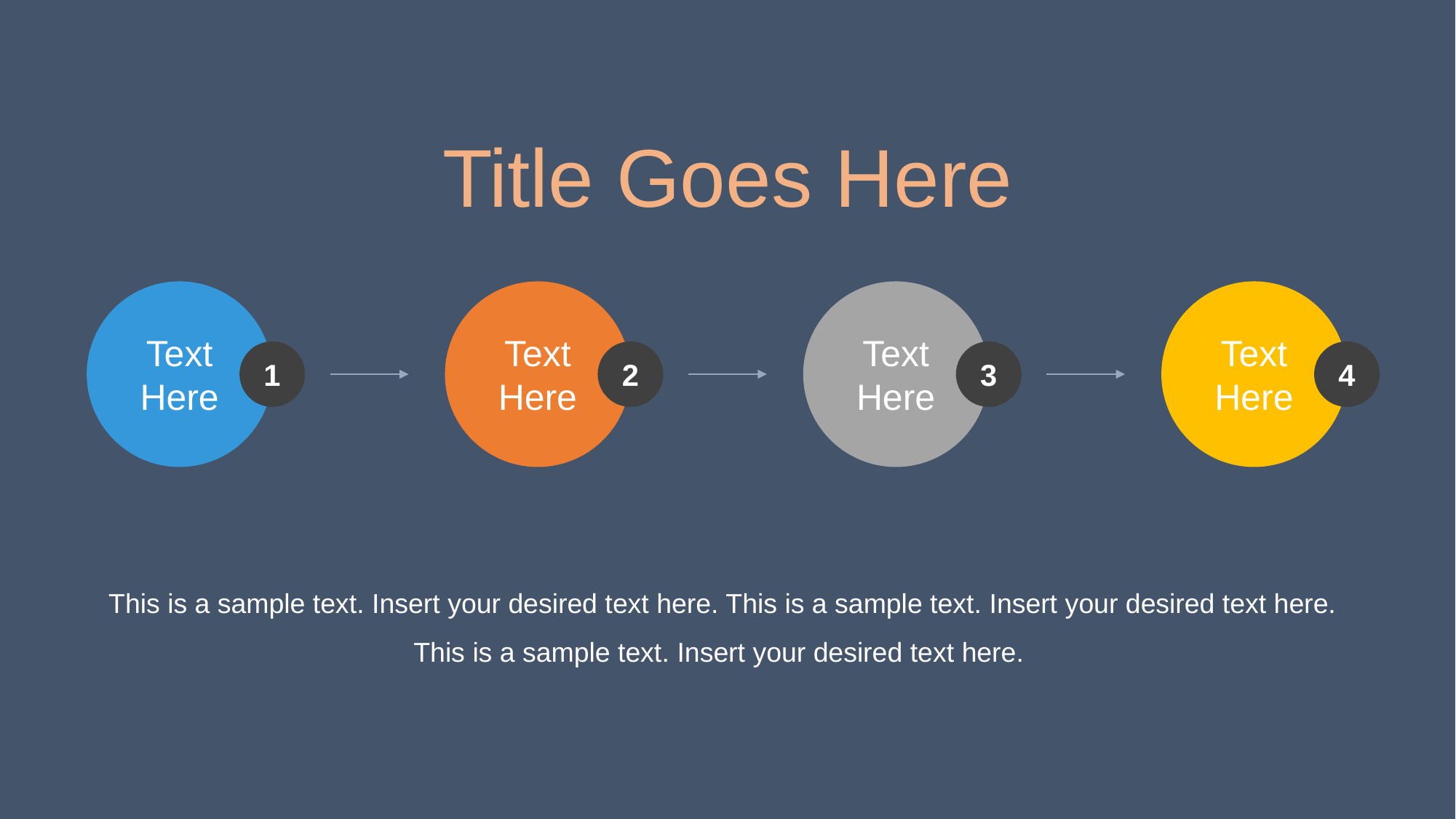

Title Goes Here
Text Here
1
Text Here
2
Text Here
3
Text Here
4
This is a sample text. Insert your desired text here. This is a sample text. Insert your desired text here. This is a sample text. Insert your desired text here.